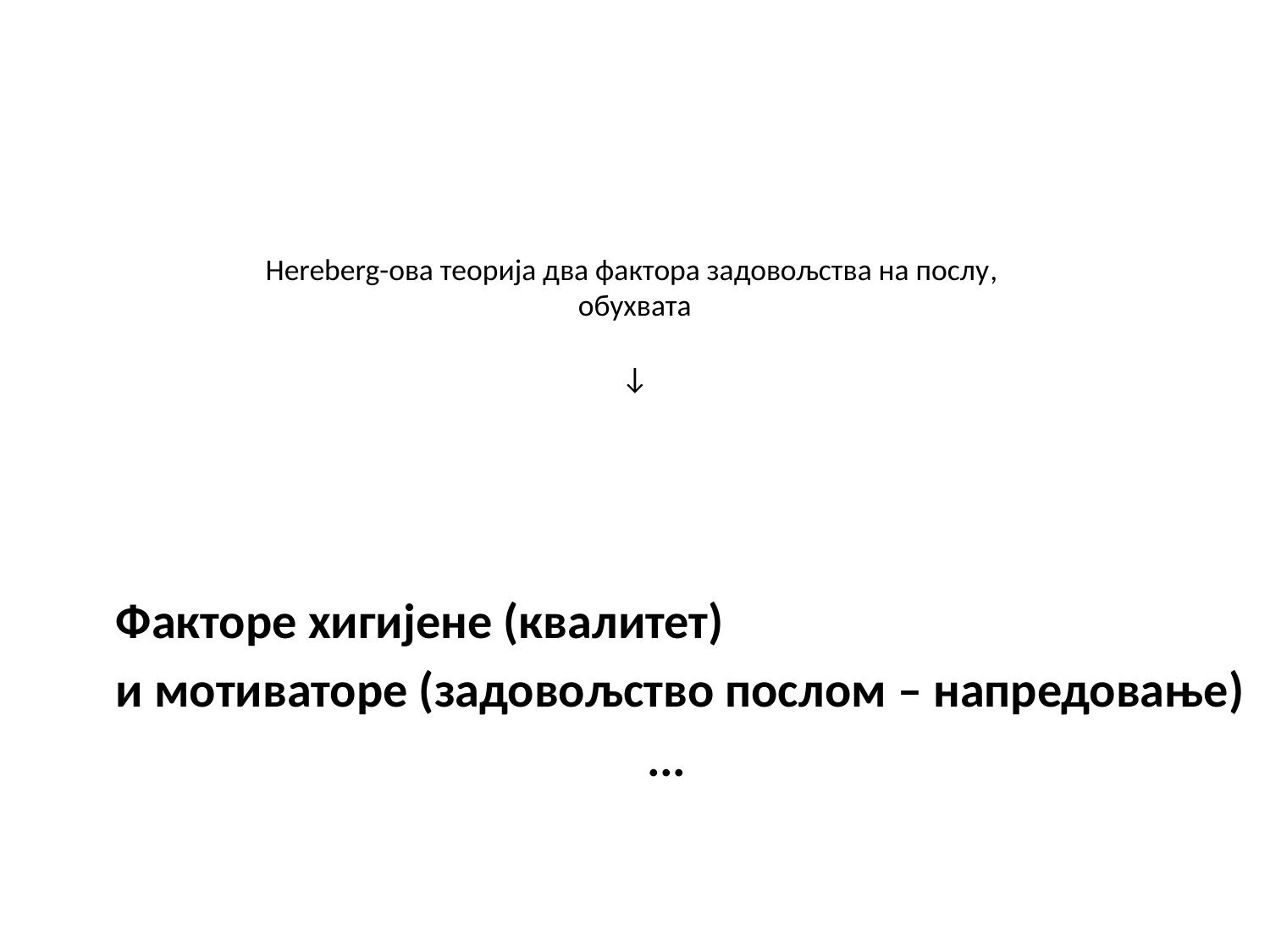

# Hereberg-ова теорија два фактора задовољства на послу, обухвата ↓

	Факторе хигијене (квалитет)
	и мотиваторе (задовољство послом – напредовање)
...